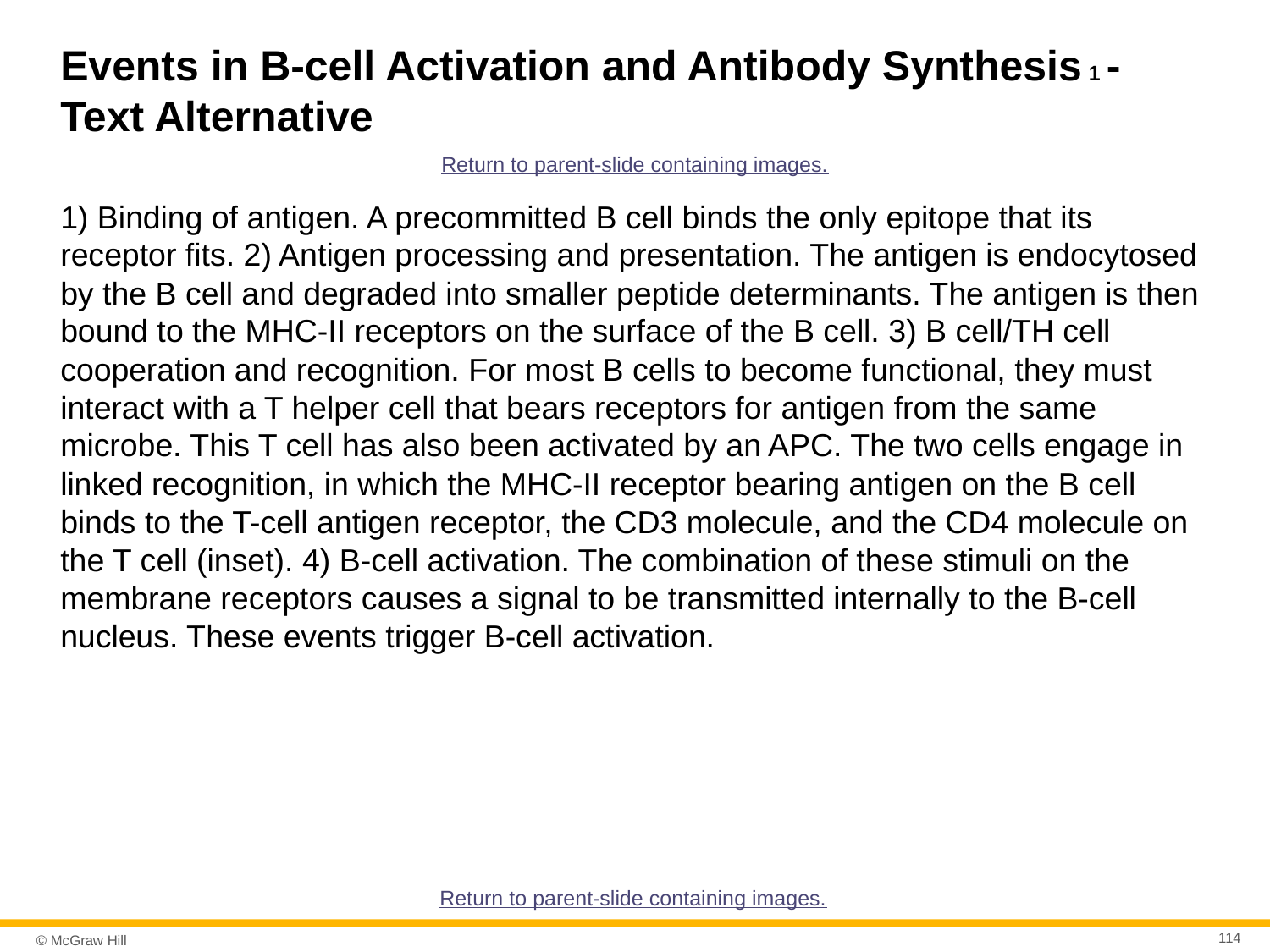

# Events in B-cell Activation and Antibody Synthesis 1 - Text Alternative
Return to parent-slide containing images.
1) Binding of antigen. A precommitted B cell binds the only epitope that its receptor fits. 2) Antigen processing and presentation. The antigen is endocytosed by the B cell and degraded into smaller peptide determinants. The antigen is then bound to the MHC-II receptors on the surface of the B cell. 3) B cell/TH cell cooperation and recognition. For most B cells to become functional, they must interact with a T helper cell that bears receptors for antigen from the same microbe. This T cell has also been activated by an APC. The two cells engage in linked recognition, in which the MHC-II receptor bearing antigen on the B cell binds to the T-cell antigen receptor, the CD3 molecule, and the CD4 molecule on the T cell (inset). 4) B-cell activation. The combination of these stimuli on the membrane receptors causes a signal to be transmitted internally to the B-cell nucleus. These events trigger B-cell activation.
Return to parent-slide containing images.